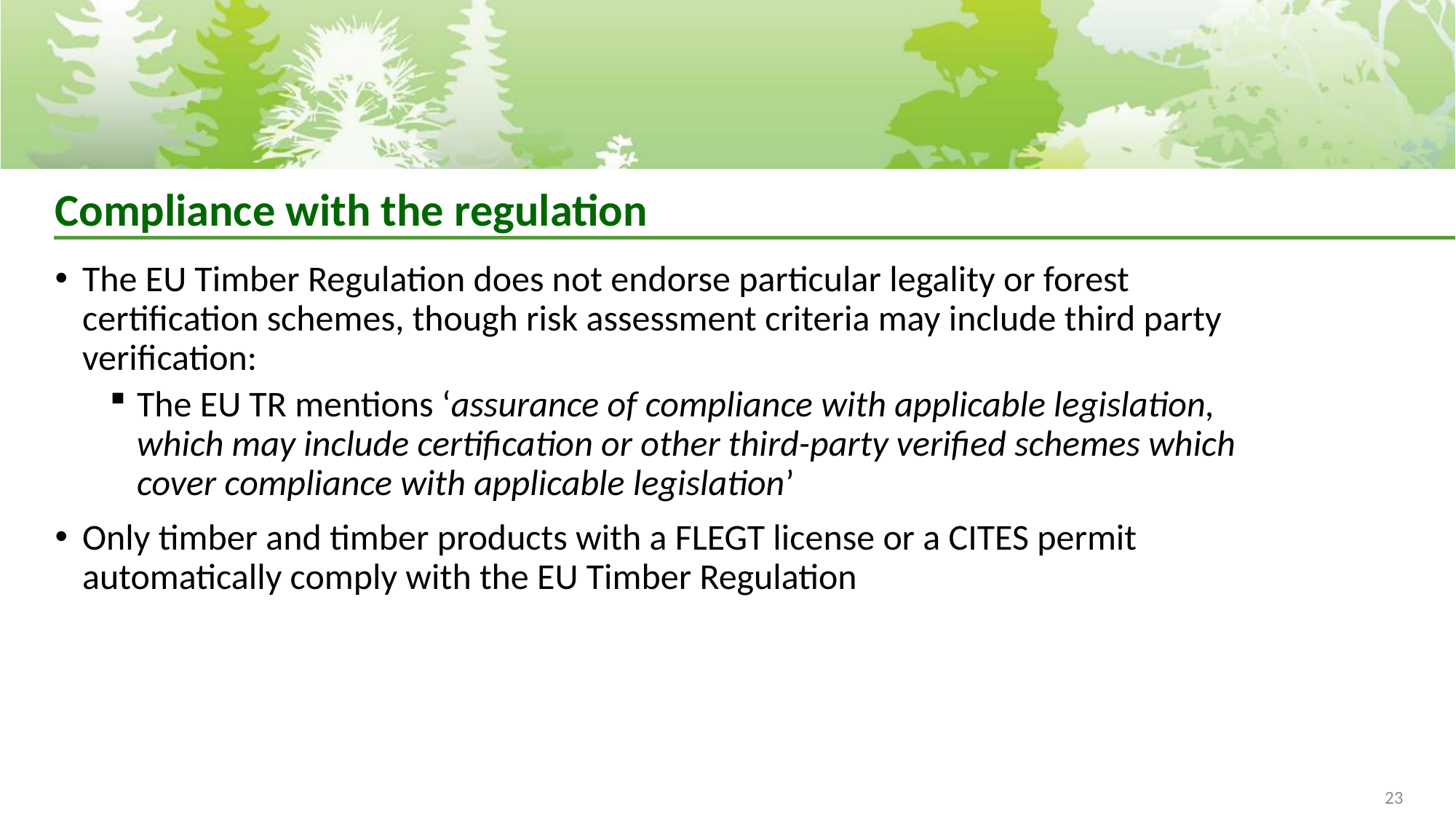

# Compliance with the regulation
The EU Timber Regulation does not endorse particular legality or forest certification schemes, though risk assessment criteria may include third party verification:
The EU TR mentions ‘assurance of compliance with applicable legislation, which may include certification or other third-party verified schemes which cover compliance with applicable legislation’
Only timber and timber products with a FLEGT license or a CITES permit automatically comply with the EU Timber Regulation
23